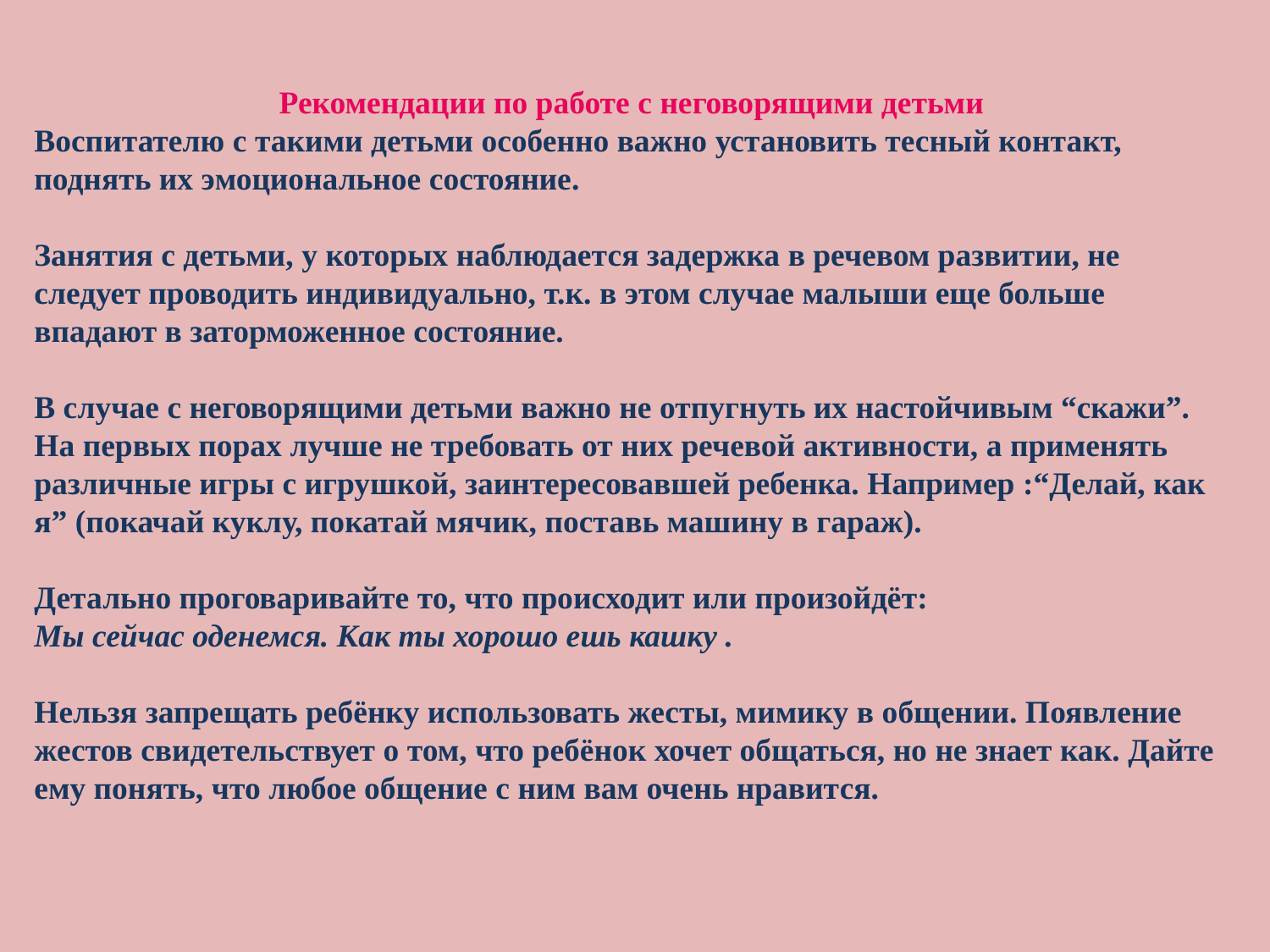

Рекомендации по работе с неговорящими детьми
Воспитателю с такими детьми особенно важно установить тесный контакт, поднять их эмоциональное состояние.

Занятия с детьми, у которых наблюдается задержка в речевом развитии, не следует проводить индивидуально, т.к. в этом случае малыши еще больше впадают в заторможенное состояние.

В случае с неговорящими детьми важно не отпугнуть их настойчивым “скажи”. На первых порах лучше не требовать от них речевой активности, а применять различные игры с игрушкой, заинтересовавшей ребенка. Например :“Делай, как я” (покачай куклу, покатай мячик, поставь машину в гараж).

Детально проговаривайте то, что происходит или произойдёт:
Мы сейчас оденемся. Как ты хорошо ешь кашку .

Нельзя запрещать ребёнку использовать жесты, мимику в общении. Появление жестов свидетельствует о том, что ребёнок хочет общаться, но не знает как. Дайте ему понять, что любое общение с ним вам очень нравится.